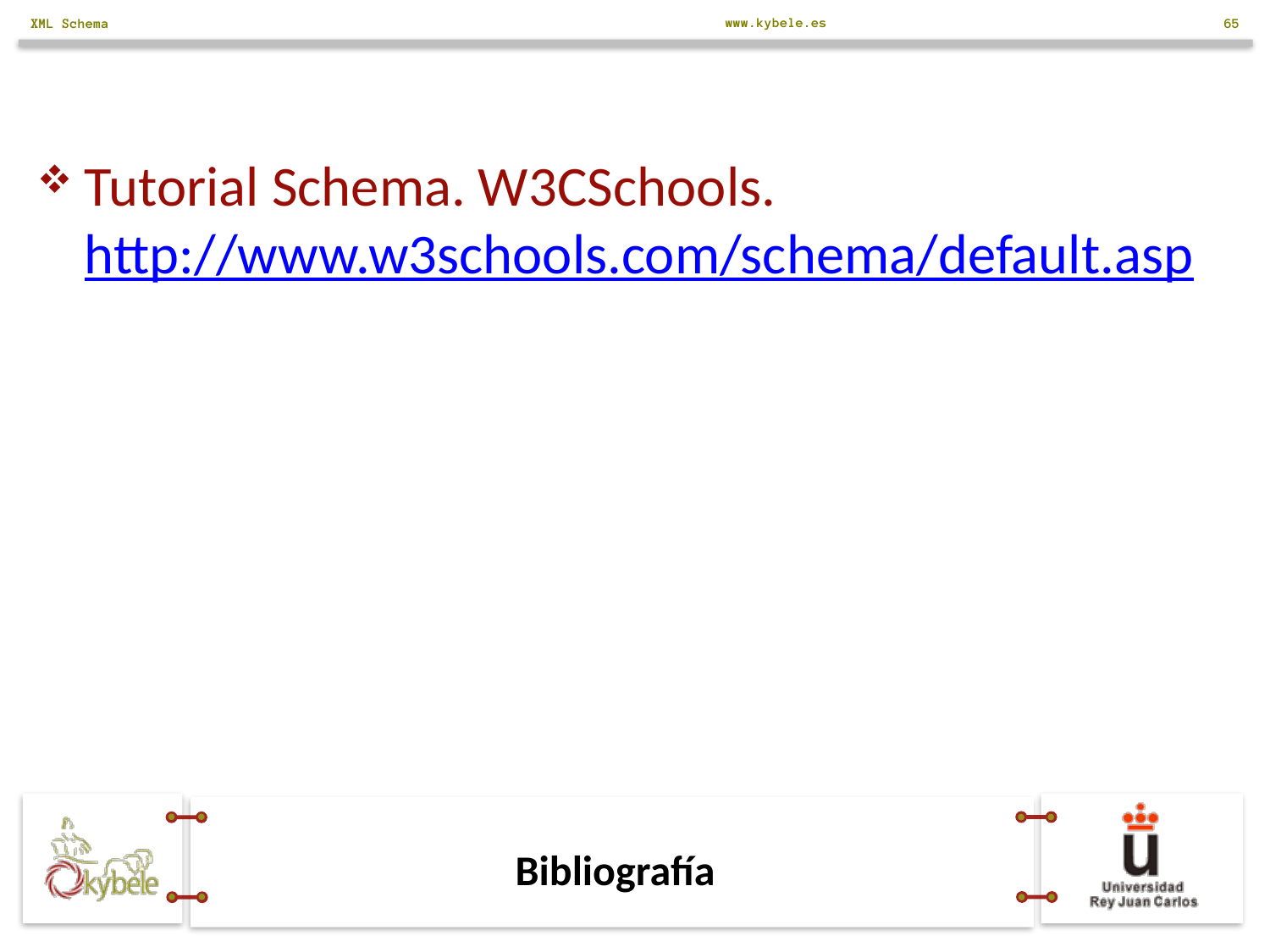

XML Schema
65

Tutorial Schema. W3CSchools. http://www.w3schools.com/schema/default.asp

# Bibliografía